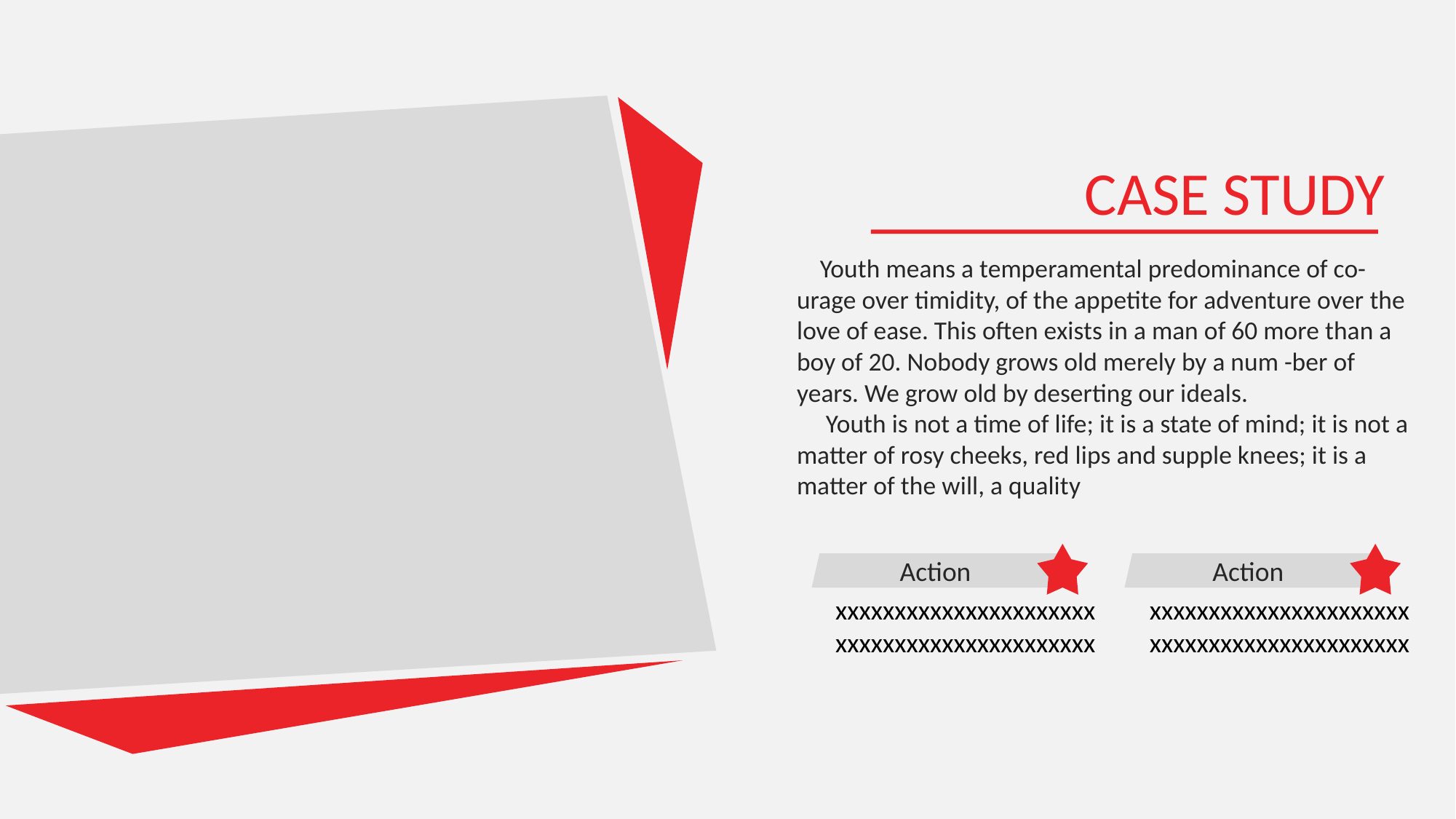

CASE STUDY

    Youth means a temperamental predominance of co-    urage over timidity, of the appetite for adventure over the love of ease. This often exists in a man of 60 more than a boy of 20. Nobody grows old merely by a num -ber of years. We grow old by deserting our ideals.
     Youth is not a time of life; it is a state of mind; it is not a matter of rosy cheeks, red lips and supple knees; it is a matter of the will, a quality

Action

Action

xxxxxxxxxxxxxxxxxxxxxx
xxxxxxxxxxxxxxxxxxxxxx
xxxxxxxxxxxxxxxxxxxxxx
xxxxxxxxxxxxxxxxxxxxxx